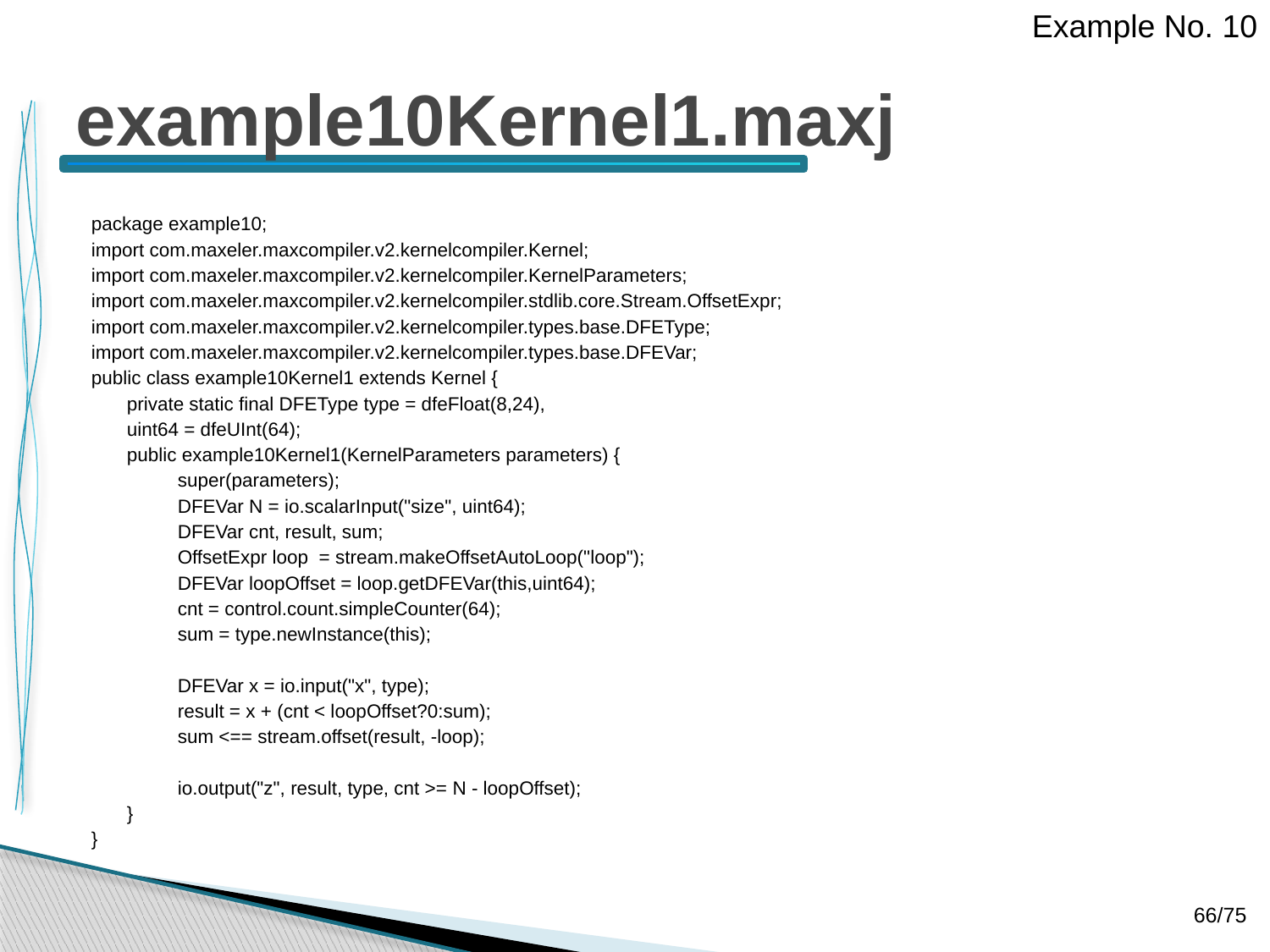

Example No. 10
# example10Kernel1.maxj
package example10;
import com.maxeler.maxcompiler.v2.kernelcompiler.Kernel;
import com.maxeler.maxcompiler.v2.kernelcompiler.KernelParameters;
import com.maxeler.maxcompiler.v2.kernelcompiler.stdlib.core.Stream.OffsetExpr;
import com.maxeler.maxcompiler.v2.kernelcompiler.types.base.DFEType;
import com.maxeler.maxcompiler.v2.kernelcompiler.types.base.DFEVar;
public class example10Kernel1 extends Kernel {
	private static final DFEType type = dfeFloat(8,24),
	uint64 = dfeUInt(64);
	public example10Kernel1(KernelParameters parameters) {
		super(parameters);
		DFEVar N = io.scalarInput("size", uint64);
		DFEVar cnt, result, sum;
		OffsetExpr loop  = stream.makeOffsetAutoLoop("loop");
		DFEVar loopOffset = loop.getDFEVar(this,uint64);
		cnt = control.count.simpleCounter(64);
		sum = type.newInstance(this);

		DFEVar x = io.input("x", type);
		result = x + (cnt < loopOffset?0:sum);
		sum <== stream.offset(result, -loop);

		io.output("z", result, type, cnt >= N - loopOffset);
	}
}